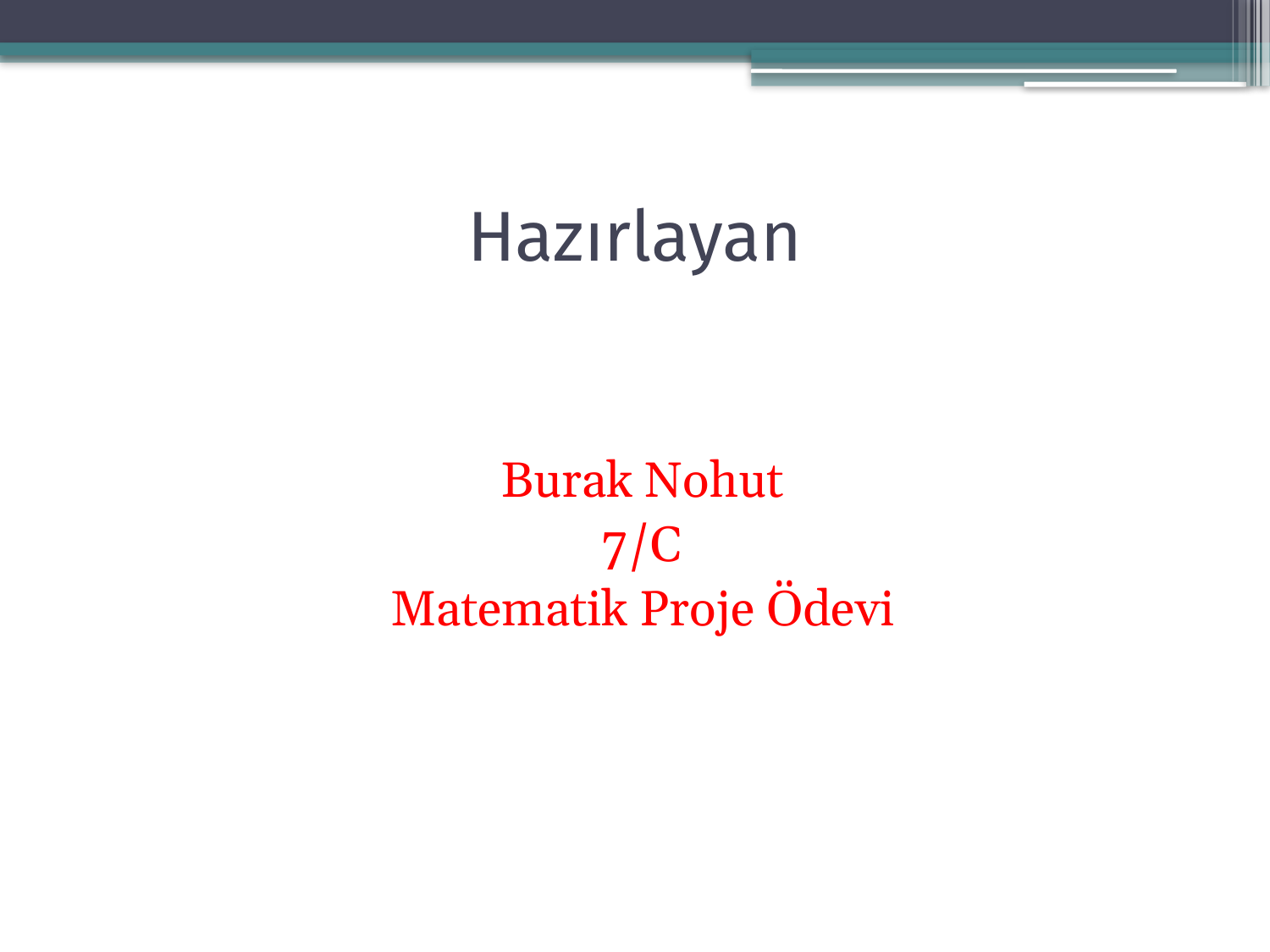

# Hazırlayan

Burak Nohut
7/C
Matematik Proje Ödevi